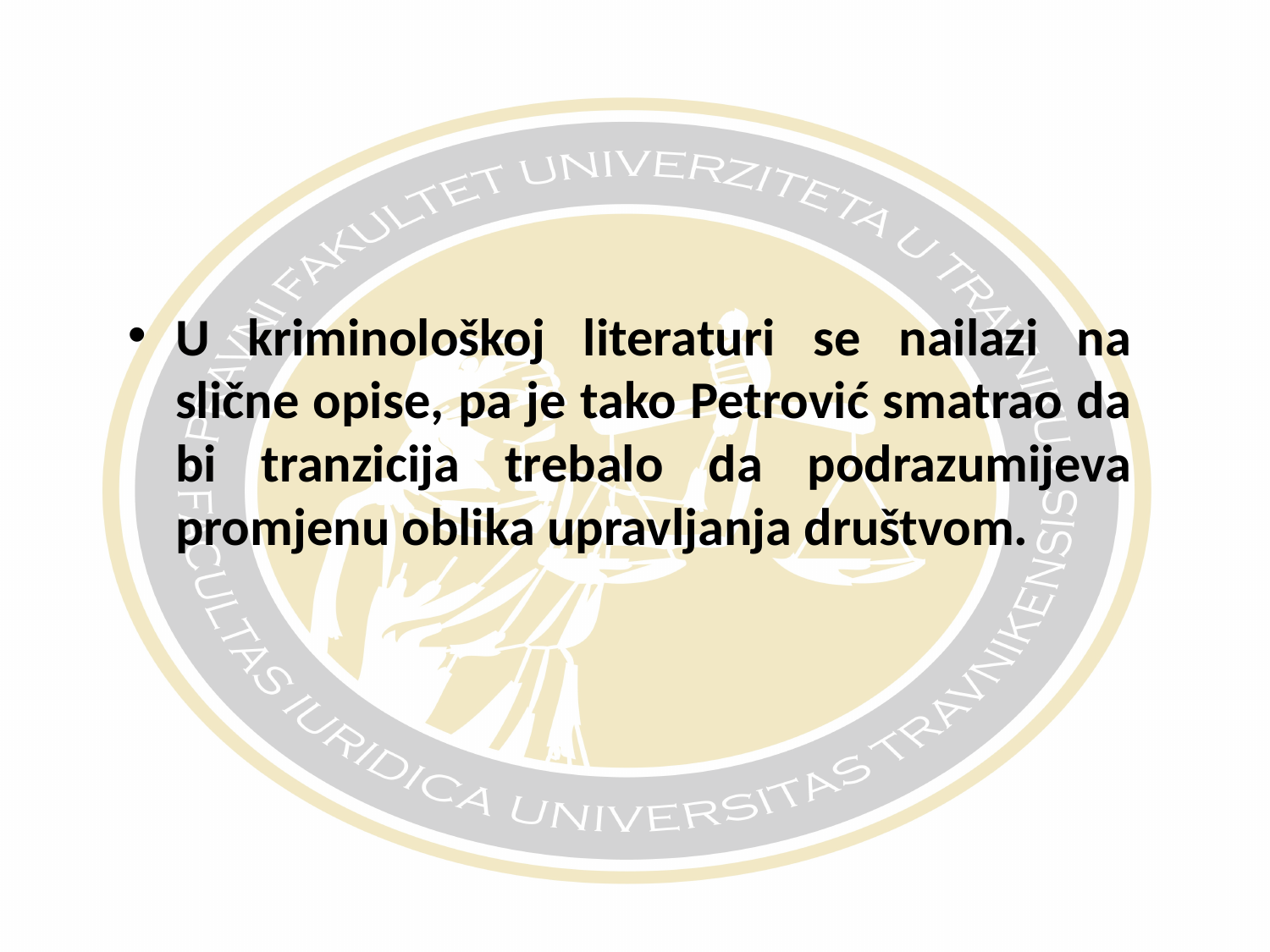

#

U kriminološkoj literaturi se nailazi na slične opise, pa je tako Petrović smatrao da bi tranzicija trebalo da podrazumijeva promjenu oblika upravljanja društvom.